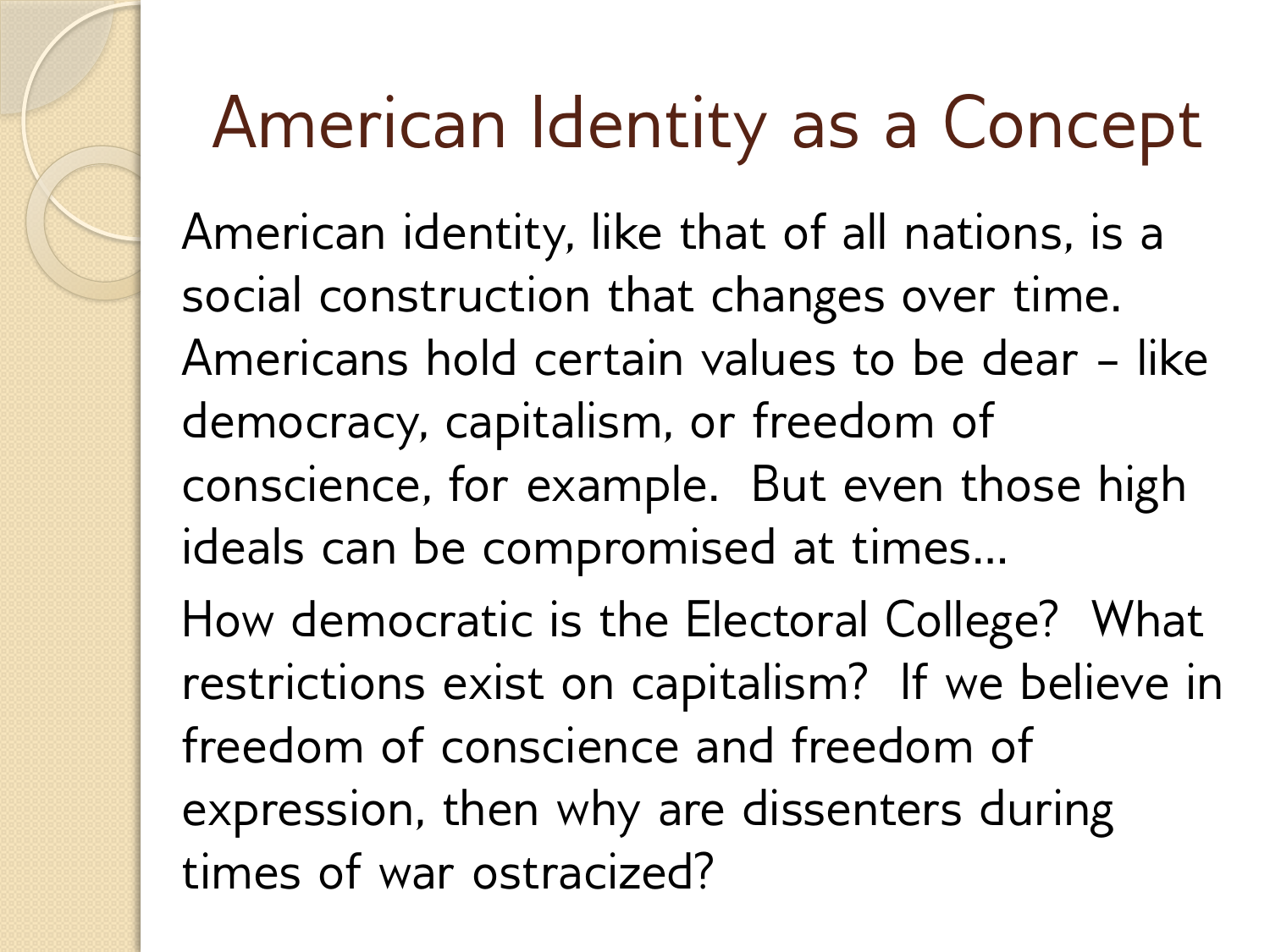

# American Identity as a Concept
American identity, like that of all nations, is a social construction that changes over time.   Americans hold certain values to be dear – like democracy, capitalism, or freedom of conscience, for example.  But even those high ideals can be compromised at times…
How democratic is the Electoral College?  What restrictions exist on capitalism?  If we believe in freedom of conscience and freedom of expression, then why are dissenters during times of war ostracized?